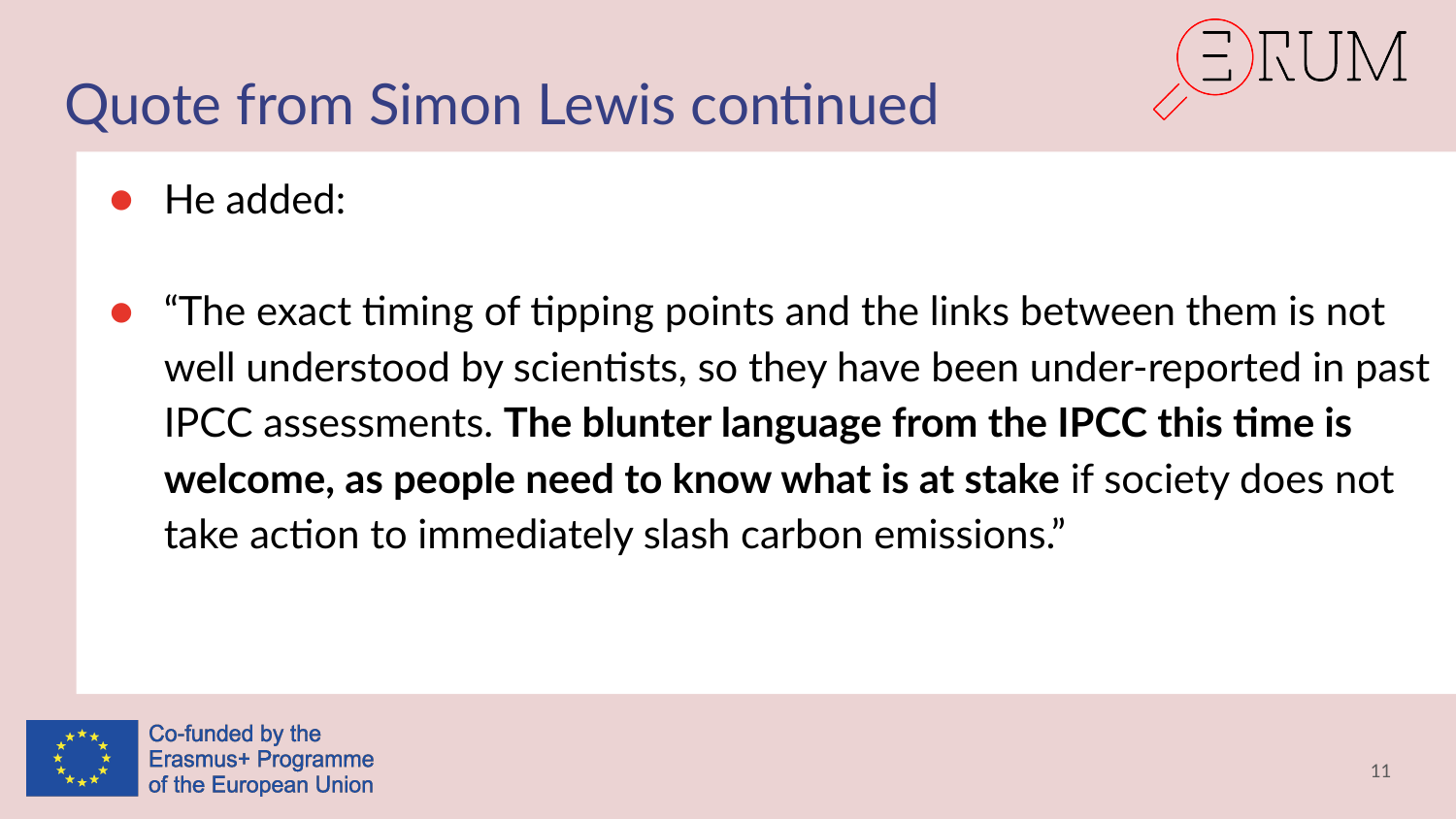

# Quote from Simon Lewis continued
He added:

“The exact timing of tipping points and the links between them is not well understood by scientists, so they have been under-reported in past IPCC assessments. The blunter language from the IPCC this time is welcome, as people need to know what is at stake if society does not take action to immediately slash carbon emissions.”

11